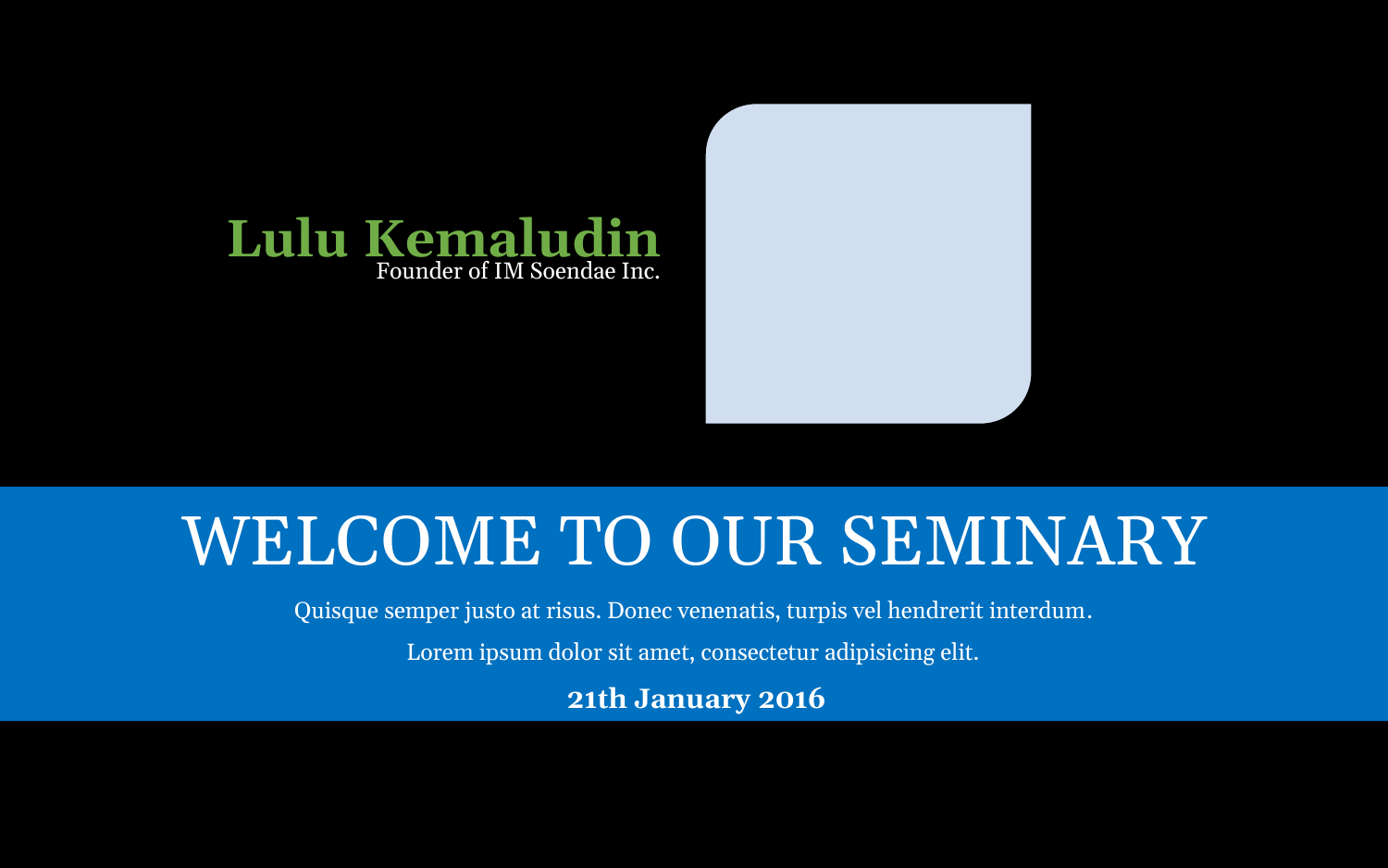

Lulu Kemaludin
Founder of IM Soendae Inc.

WELCOME TO OUR SEMINARY
Quisque semper justo at risus. Donec venenatis, turpis vel hendrerit interdum.  Lorem ipsum dolor sit amet, consectetur adipisicing elit.
21th January 2016